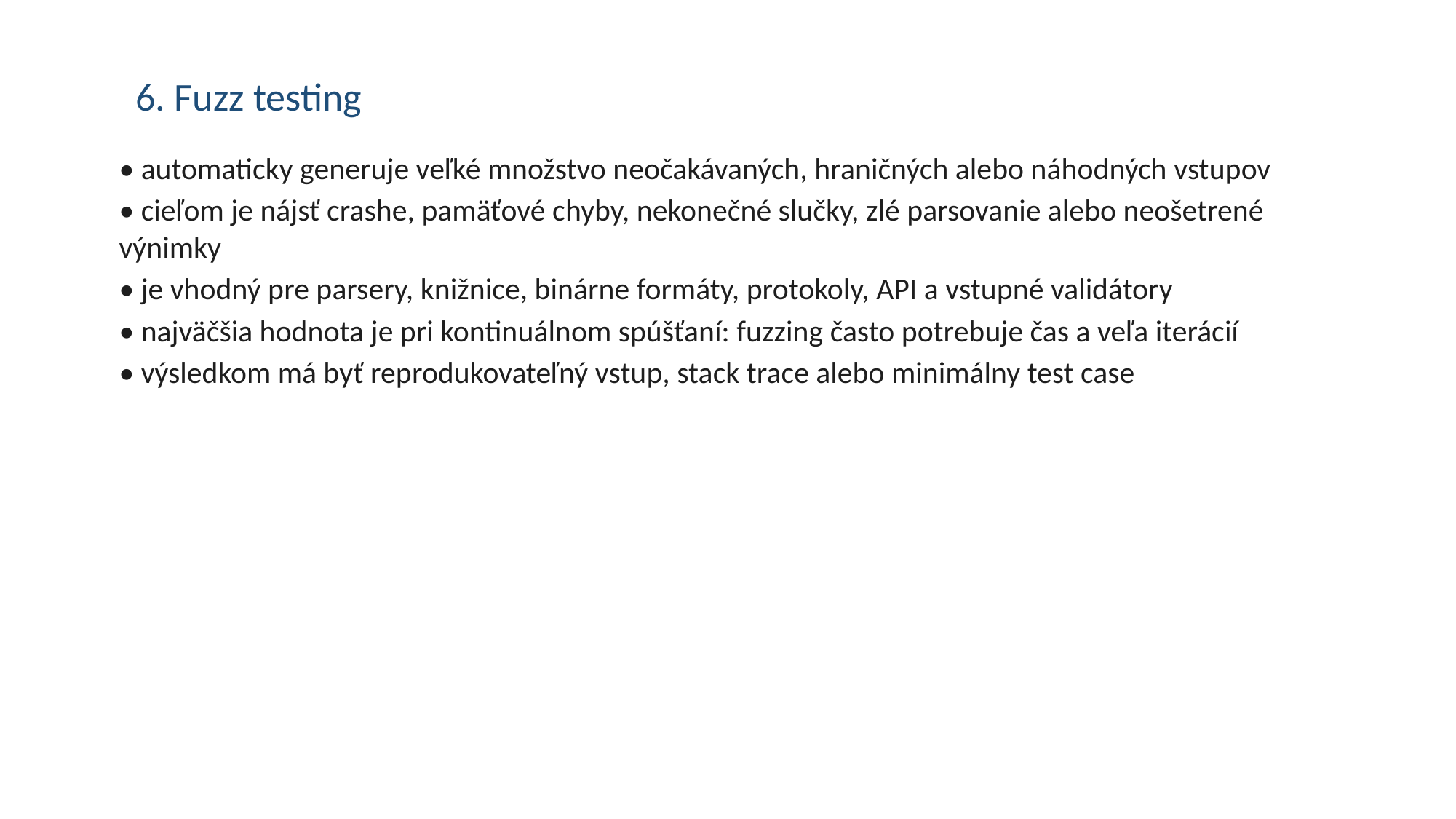

# 6. Fuzz testing
• automaticky generuje veľké množstvo neočakávaných, hraničných alebo náhodných vstupov
• cieľom je nájsť crashe, pamäťové chyby, nekonečné slučky, zlé parsovanie alebo neošetrené výnimky
• je vhodný pre parsery, knižnice, binárne formáty, protokoly, API a vstupné validátory
• najväčšia hodnota je pri kontinuálnom spúšťaní: fuzzing často potrebuje čas a veľa iterácií
• výsledkom má byť reprodukovateľný vstup, stack trace alebo minimálny test case